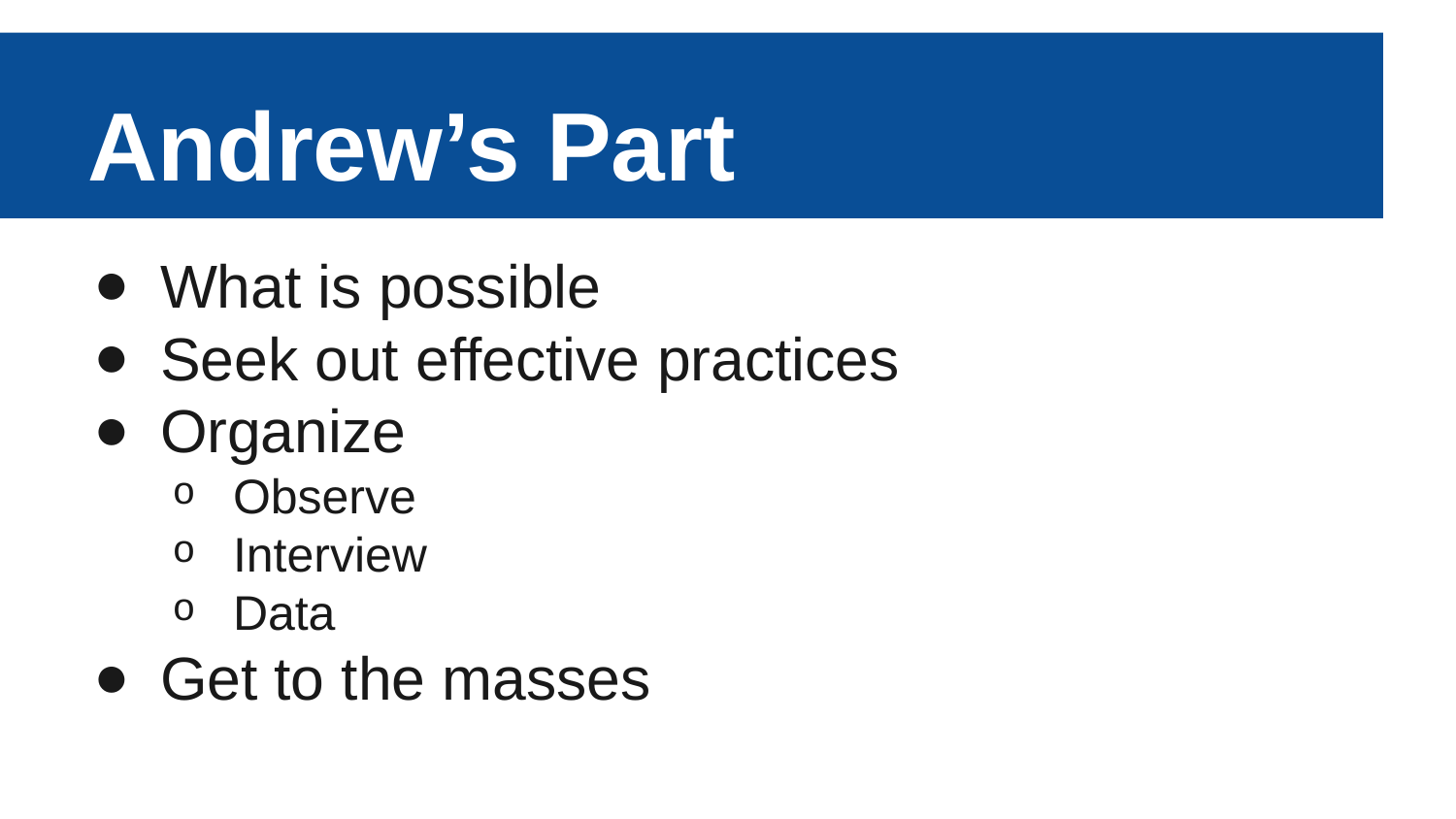

# Andrew’s Part
What is possible
Seek out effective practices
Organize
Observe
Interview
Data
Get to the masses